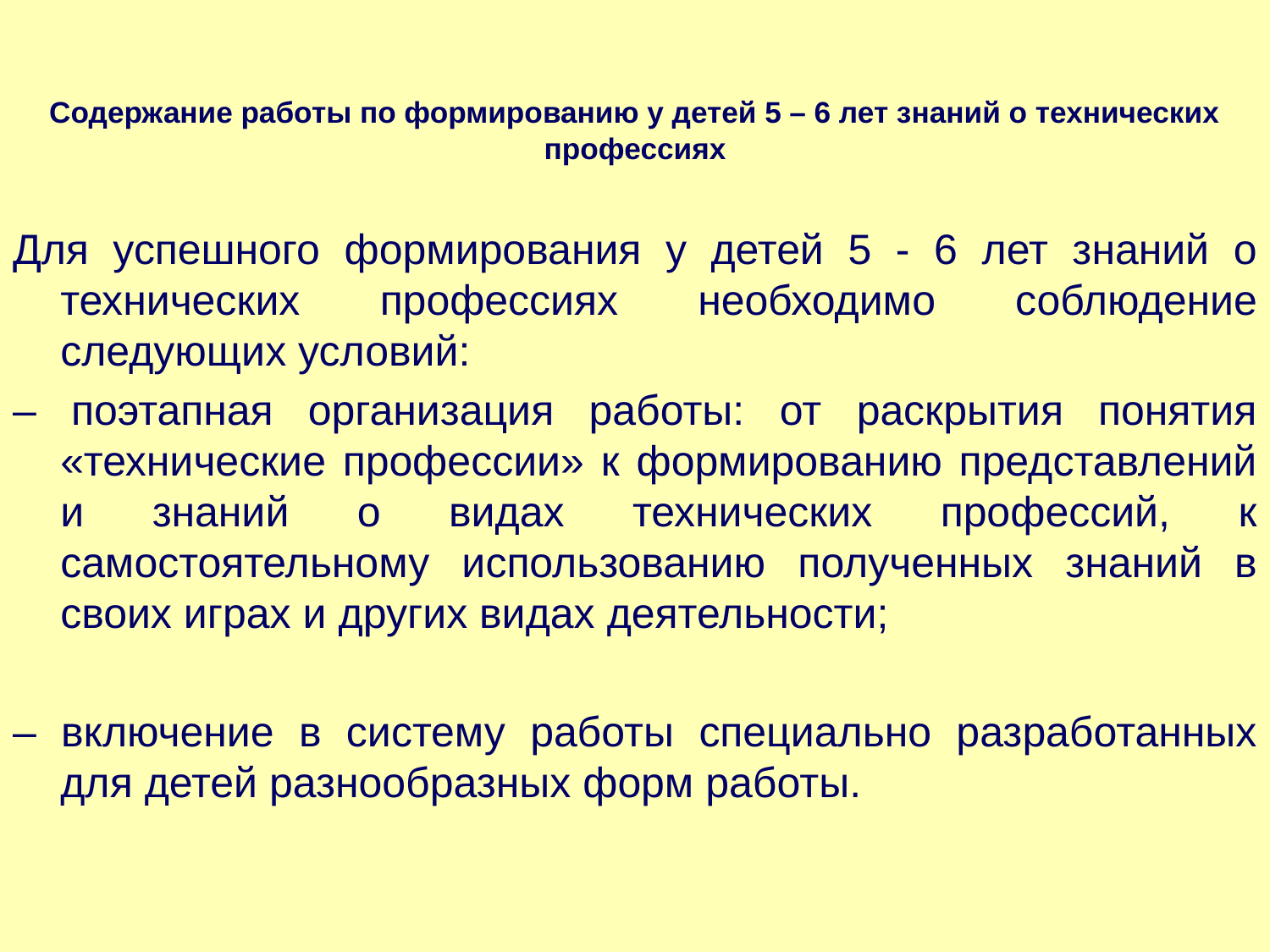

# Содержание работы по формированию у детей 5 – 6 лет знаний о технических профессиях
Для успешного формирования у детей 5 - 6 лет знаний о технических профессиях необходимо соблюдение следующих условий:
– поэтапная организация работы: от раскрытия понятия «технические профессии» к формированию представлений и знаний о видах технических профессий, к самостоятельному использованию полученных знаний в своих играх и других видах деятельности;

– включение в систему работы специально разработанных для детей разнообразных форм работы.